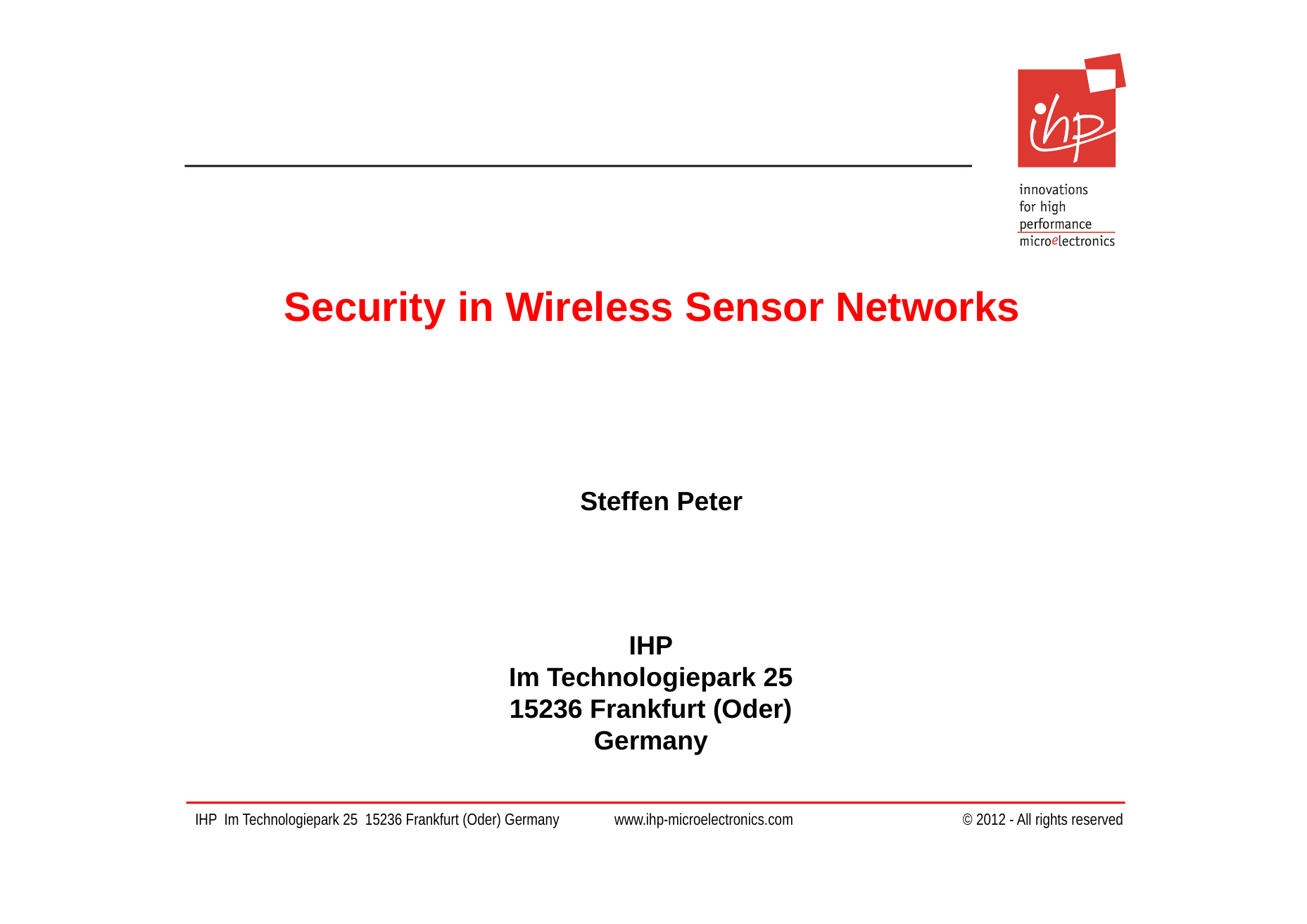

# Security in Wireless Sensor Networks
Steffen Peter